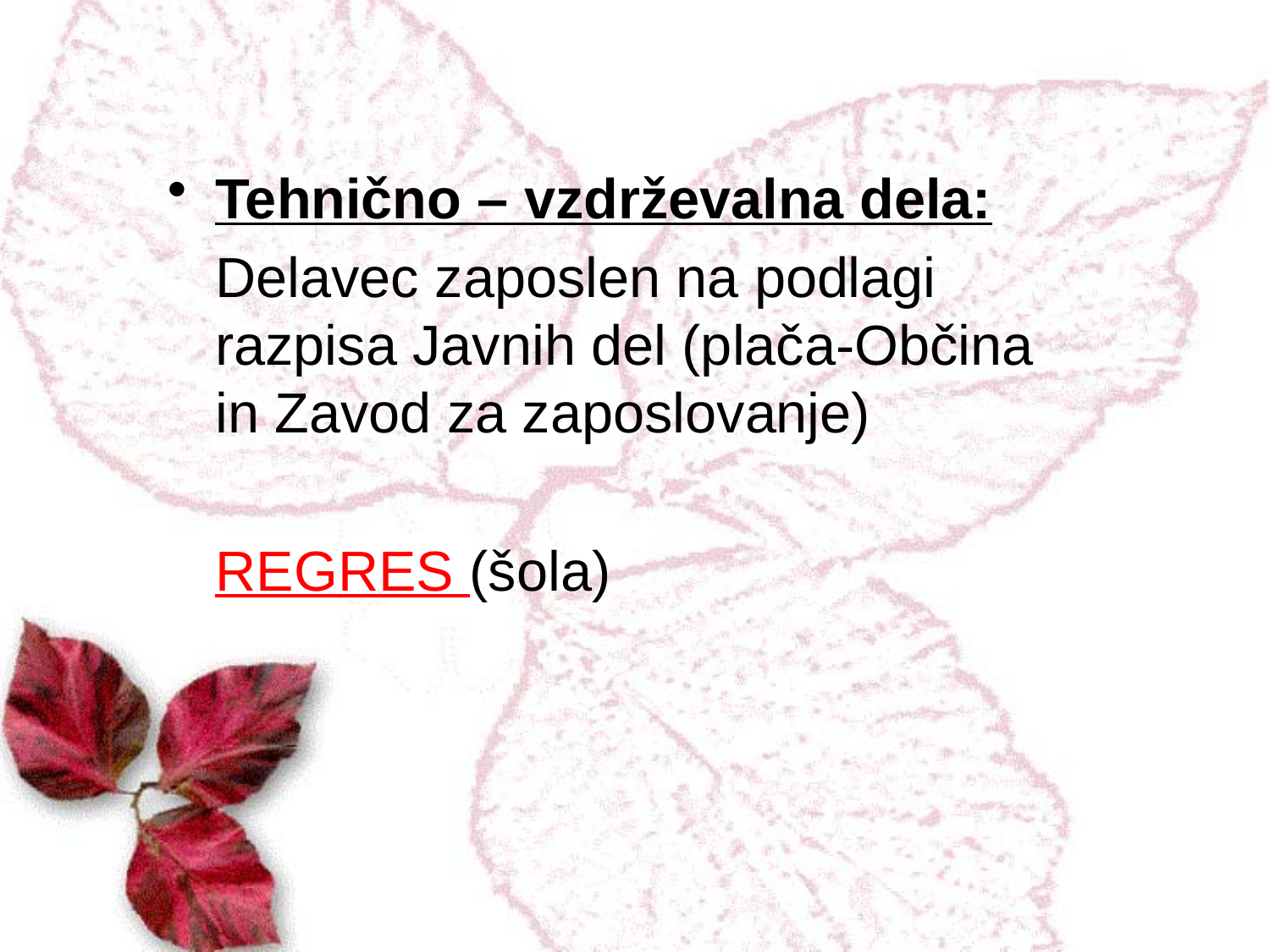

Tehnično – vzdrževalna dela:
	Delavec zaposlen na podlagi razpisa Javnih del (plača-Občina in Zavod za zaposlovanje)

	REGRES (šola)